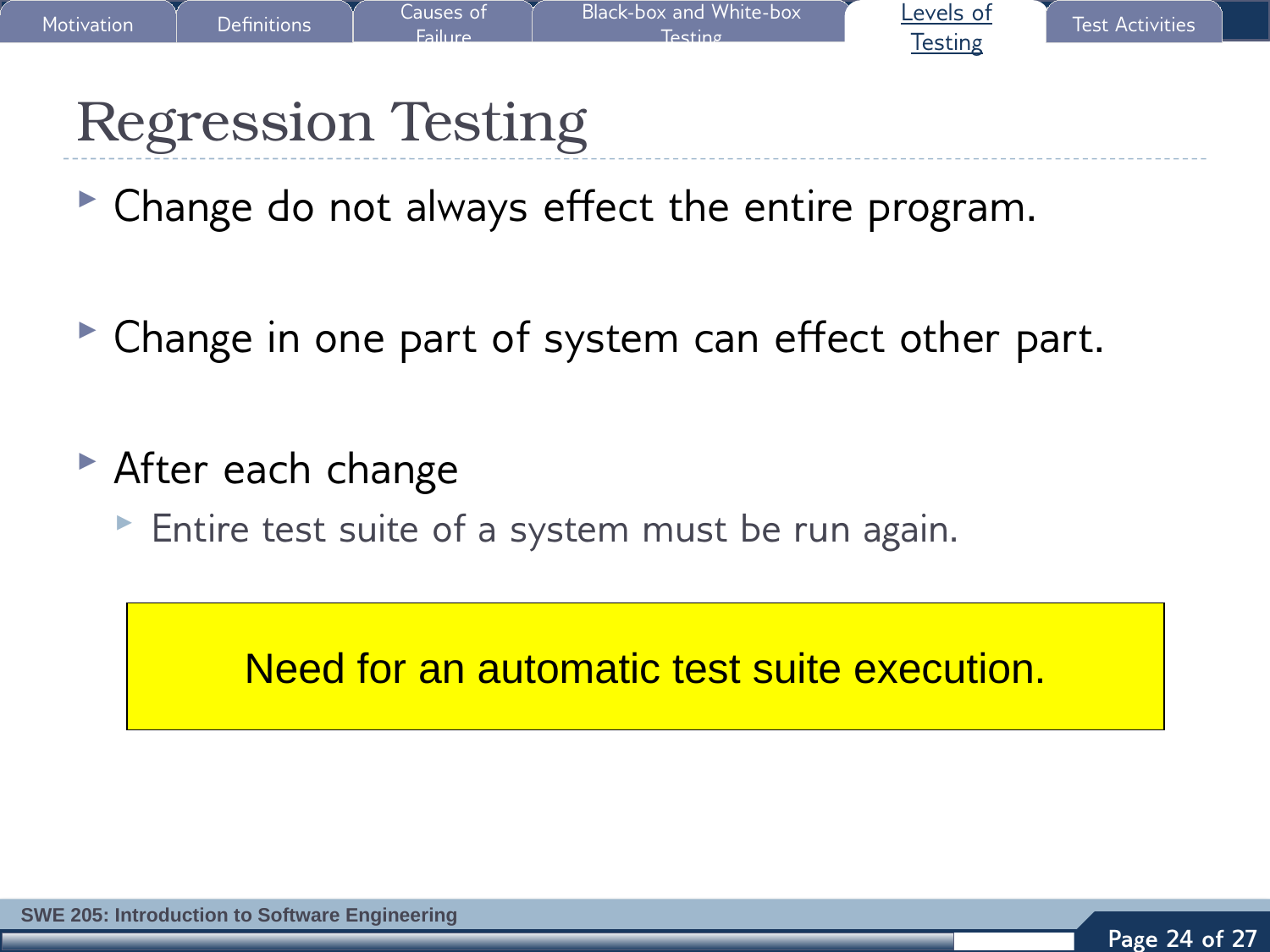

Motivation
Definitions
Causes of Failure
Black-box and White-box Testing
Levels of Testing
Test Activities
# Regression Testing
Change do not always effect the entire program.

Change in one part of system can effect other part.

After each change
Entire test suite of a system must be run again.
Need for an automatic test suite execution.
24
Page 24 of 27